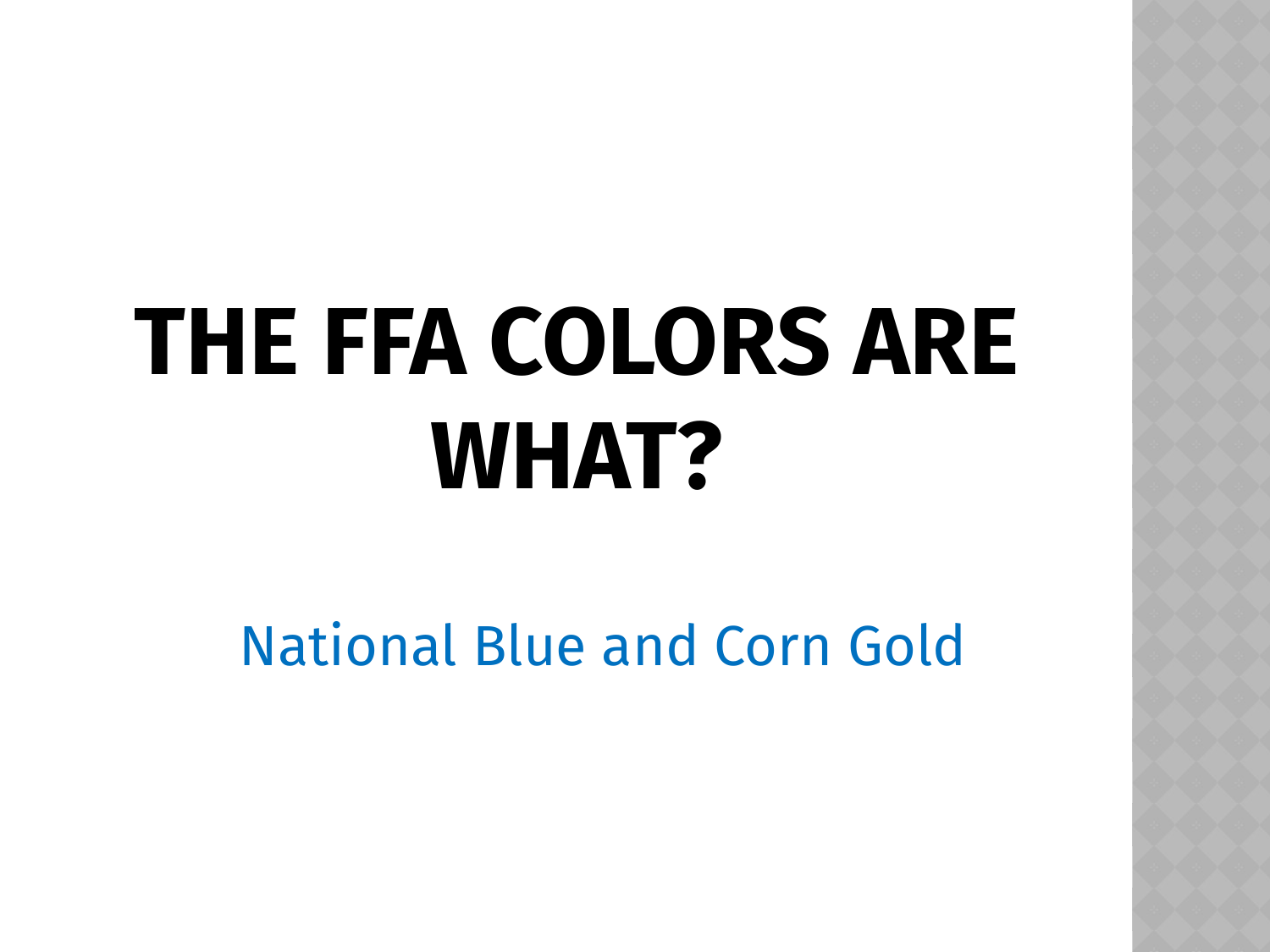

# The ffa colors are what?
National Blue and Corn Gold